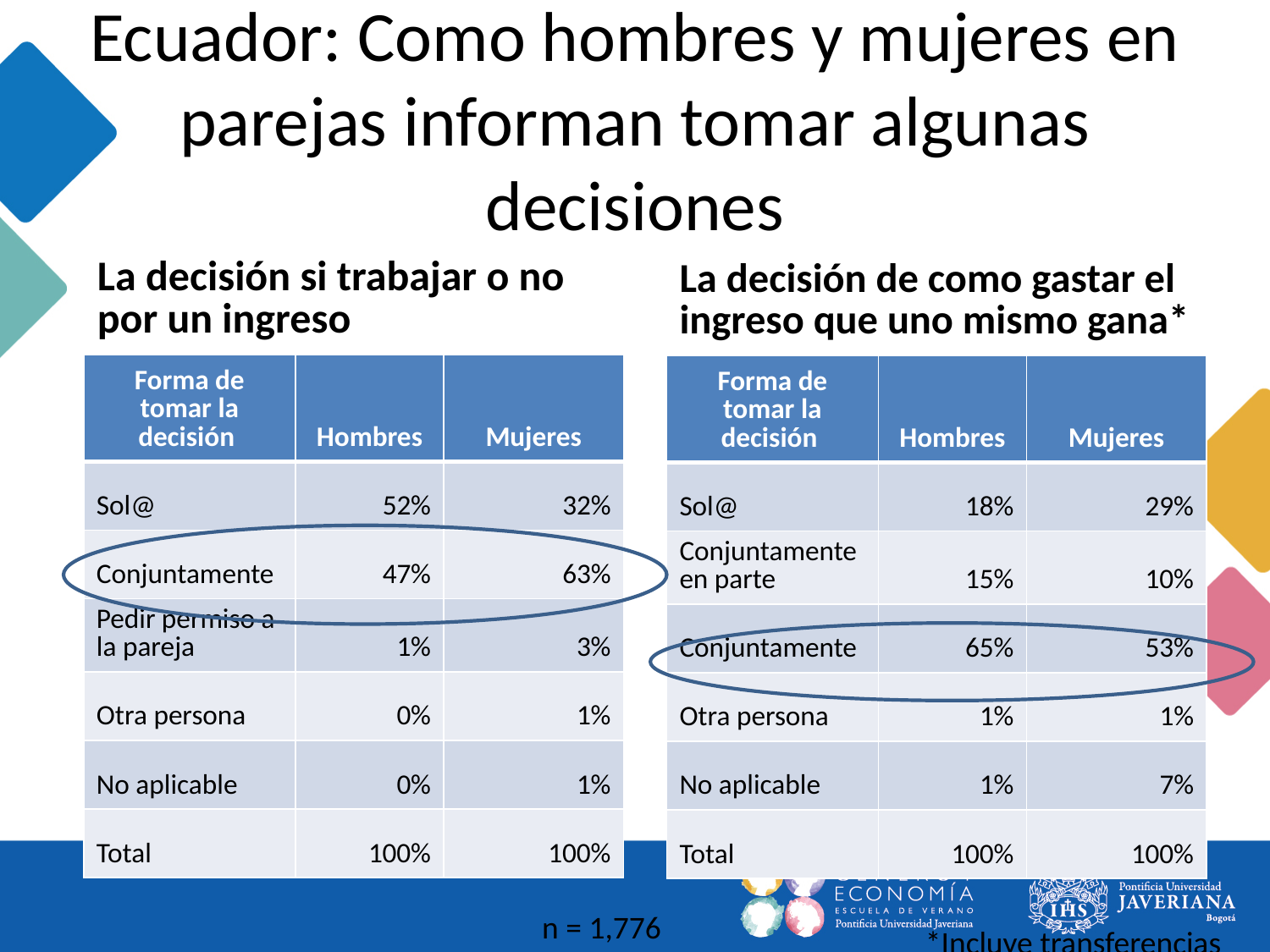

# Ecuador: Como hombres y mujeres en parejas informan tomar algunas decisiones
La decisión si trabajar o no por un ingreso
La decisión de como gastar el ingreso que uno mismo gana*
| Forma de tomar la decisión | Hombres | Mujeres |
| --- | --- | --- |
| Sol@ | 52% | 32% |
| Conjuntamente | 47% | 63% |
| Pedir permiso a la pareja | 1% | 3% |
| Otra persona | 0% | 1% |
| No aplicable | 0% | 1% |
| Total | 100% | 100% |
| Forma de tomar la decisión | Hombres | Mujeres |
| --- | --- | --- |
| Sol@ | 18% | 29% |
| Conjuntamente en parte | 15% | 10% |
| Conjuntamente | 65% | 53% |
| Otra persona | 1% | 1% |
| No aplicable | 1% | 7% |
| Total | 100% | 100% |

n = 1,776
*Incluye transferencias